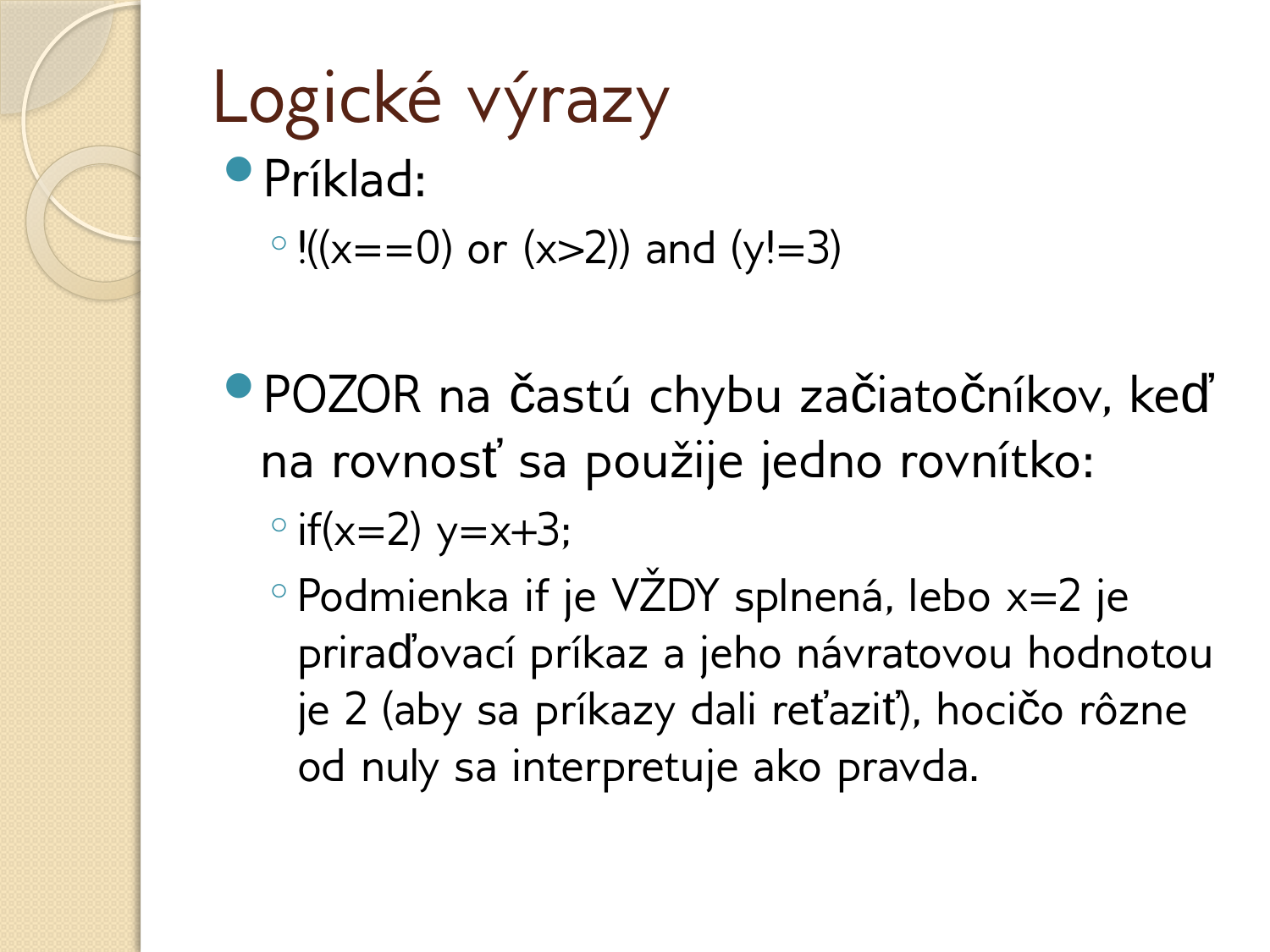

# Logické výrazy
Príklad:
!((x==0) or (x>2)) and (y!=3)

POZOR na častú chybu začiatočníkov, keď na rovnosť sa použije jedno rovnítko:
if(x=2) y=x+3;
Podmienka if je VŽDY splnená, lebo x=2 je priraďovací príkaz a jeho návratovou hodnotou je 2 (aby sa príkazy dali reťaziť), hocičo rôzne od nuly sa interpretuje ako pravda.